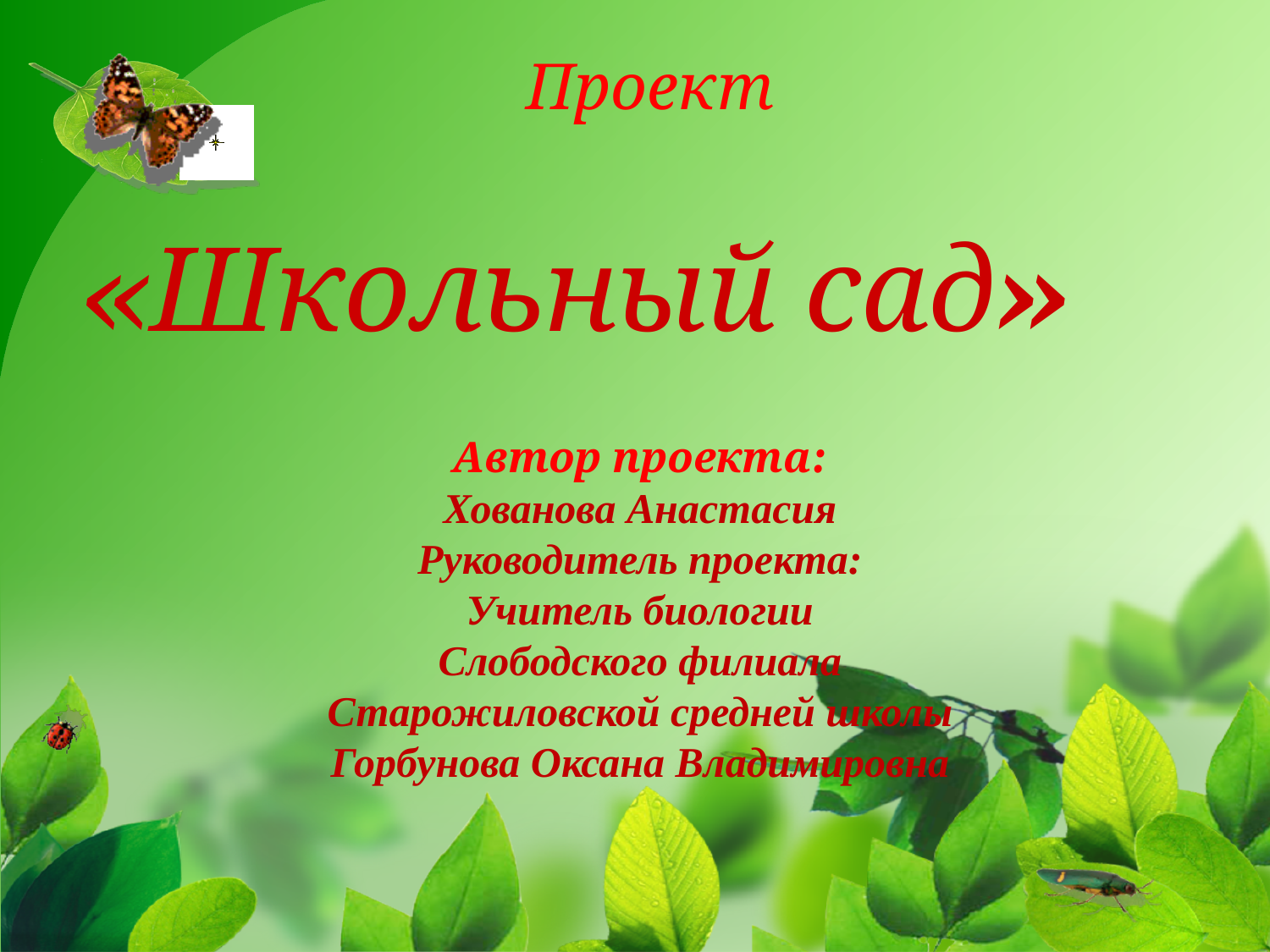

Проект
«Школьный сад»                                                                         Автор проекта:
Хованова Анастасия
Руководитель проекта:
Учитель биологии
 Слободского филиала
Старожиловской средней школы
Горбунова Оксана Владимировна